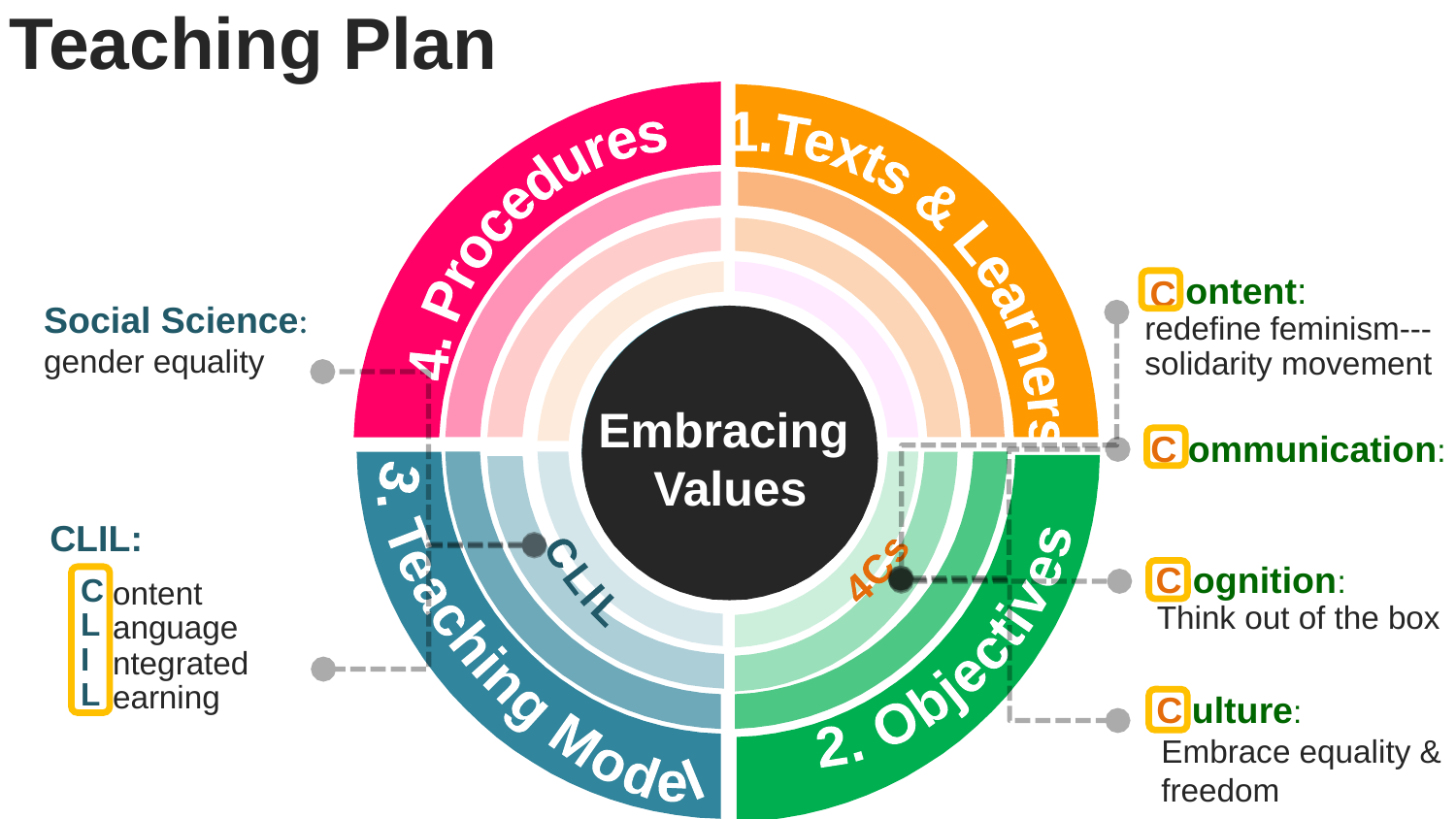

Teaching Plan

1.Texts & Learners
4. Procedures

C
    ontent:
redefine feminism---solidarity movement

Social Science: gender equality

Embracing
Values

4Cs
C
    ommunication:

CLIL

2. Objectives
CLIL:

       ontent
       anguage
       ntegrated
       earning
3. Teaching Model
C
    ognition:
Think out of the box

C
L
I
L

   ulture:
Embrace equality & freedom
C